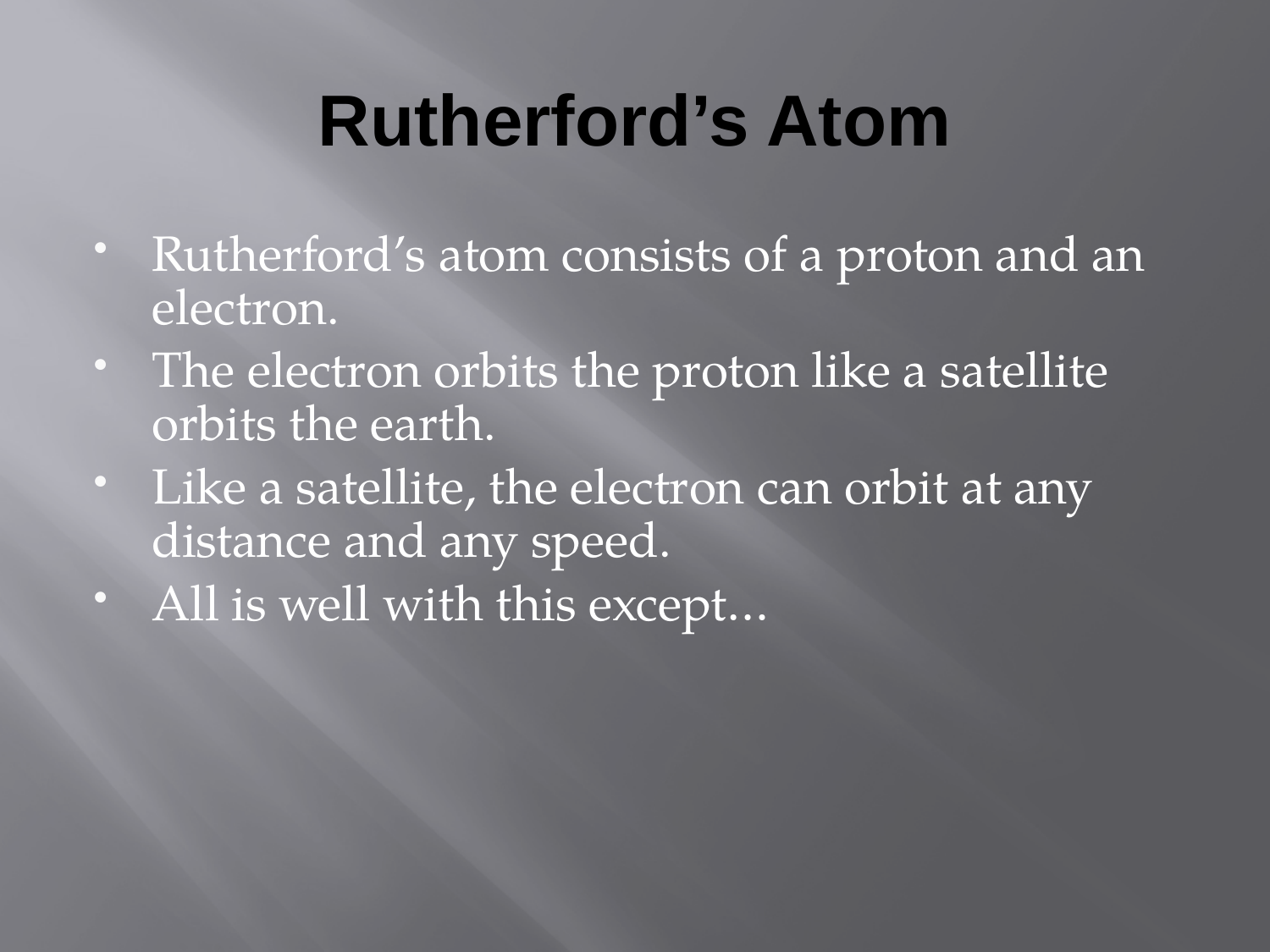

# Rutherford’s Atom
Rutherford’s atom consists of a proton and an electron.
The electron orbits the proton like a satellite orbits the earth.
Like a satellite, the electron can orbit at any distance and any speed.
All is well with this except…